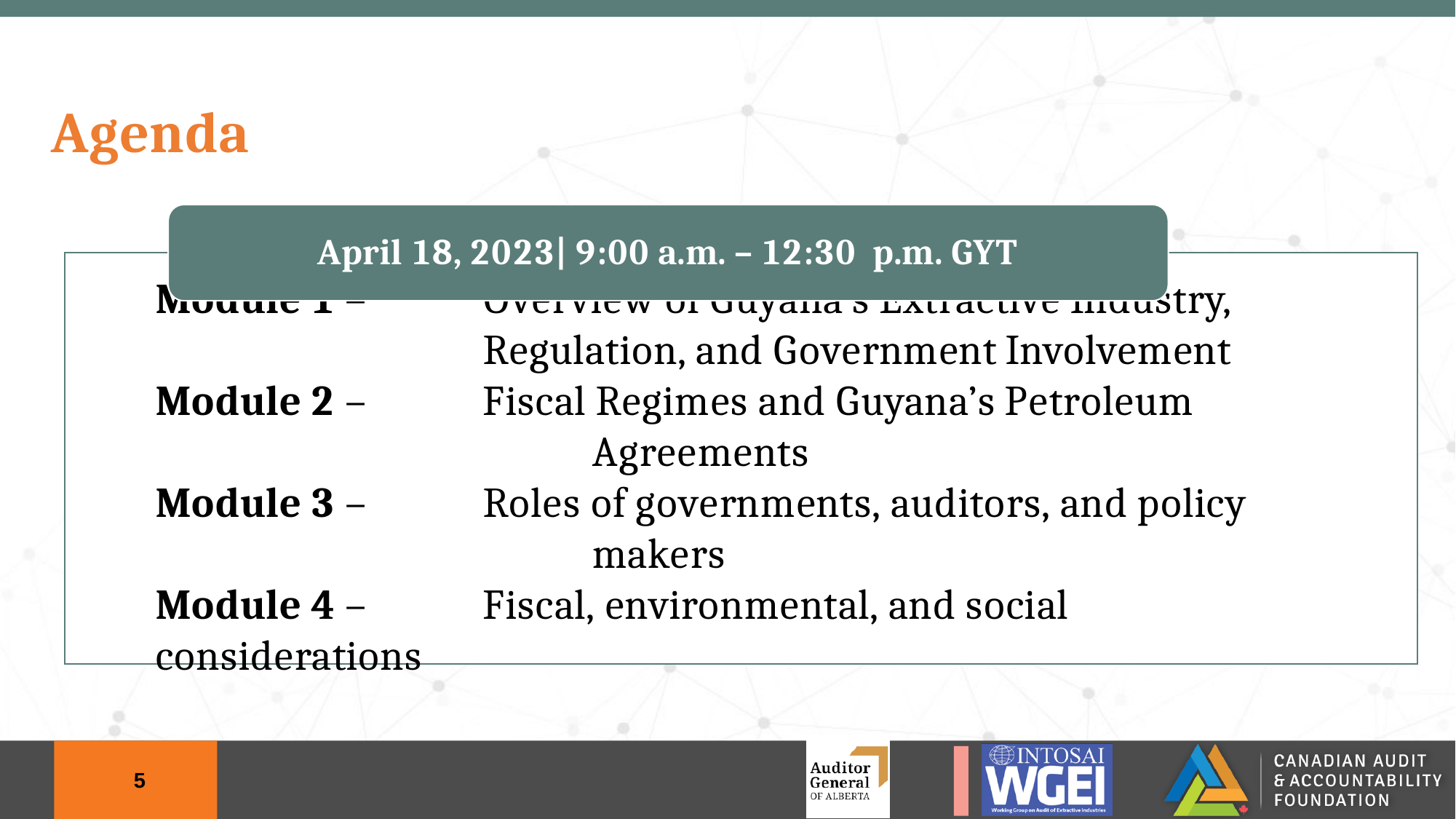

# Agenda
April 18, 2023| 9:00 a.m. – 12:30  p.m. GYT
Module 1 – 	Overview of Guyana’s Extractive Industry, 				Regulation, and Government Involvement
Module 2 – 	Fiscal Regimes and Guyana’s Petroleum 					Agreements
Module 3 – 	Roles of governments, auditors, and policy 				makers
Module 4 – 	Fiscal, environmental, and social considerations